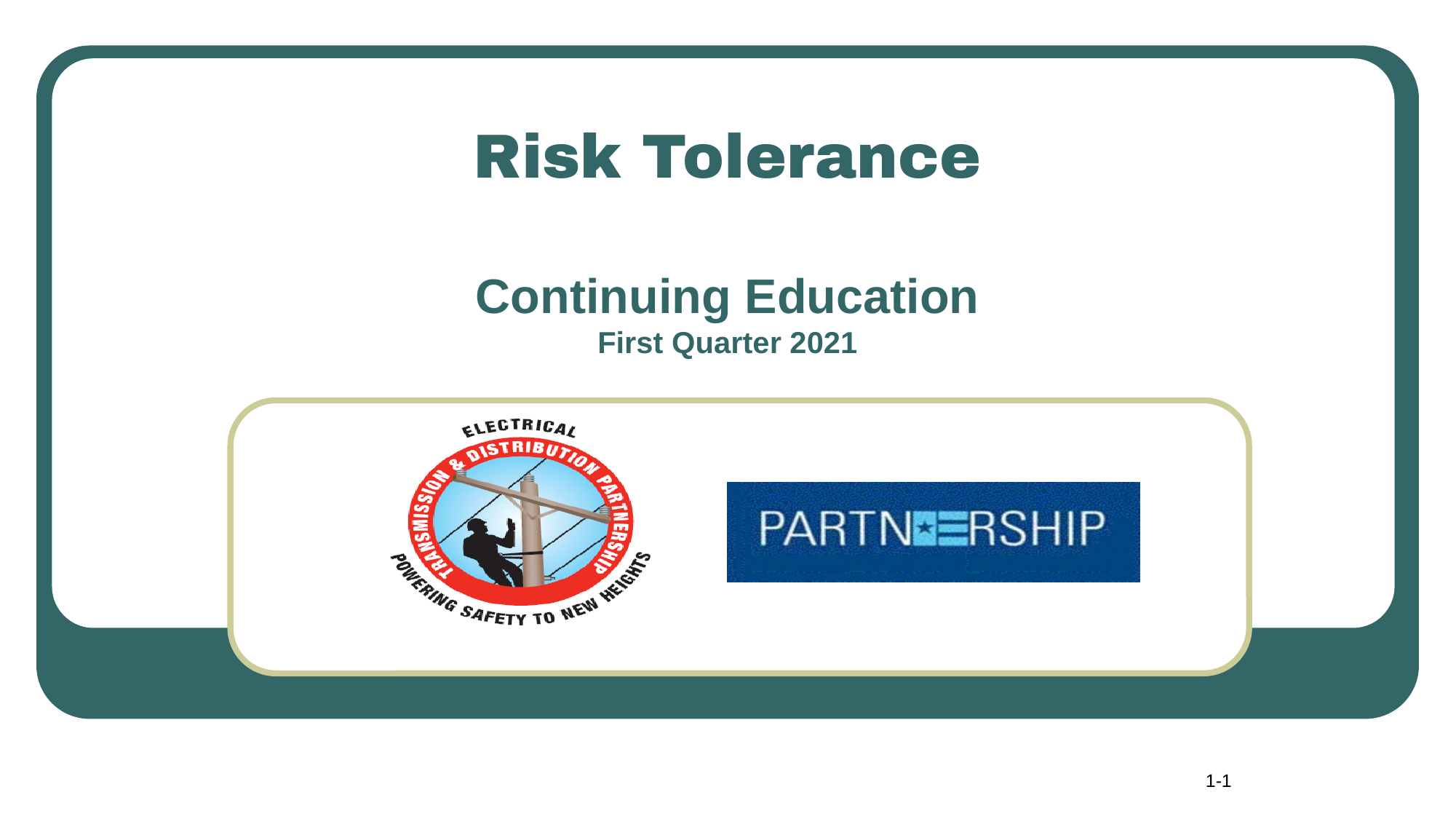

# Risk Tolerance Continuing Education First Quarter 2021
1-1